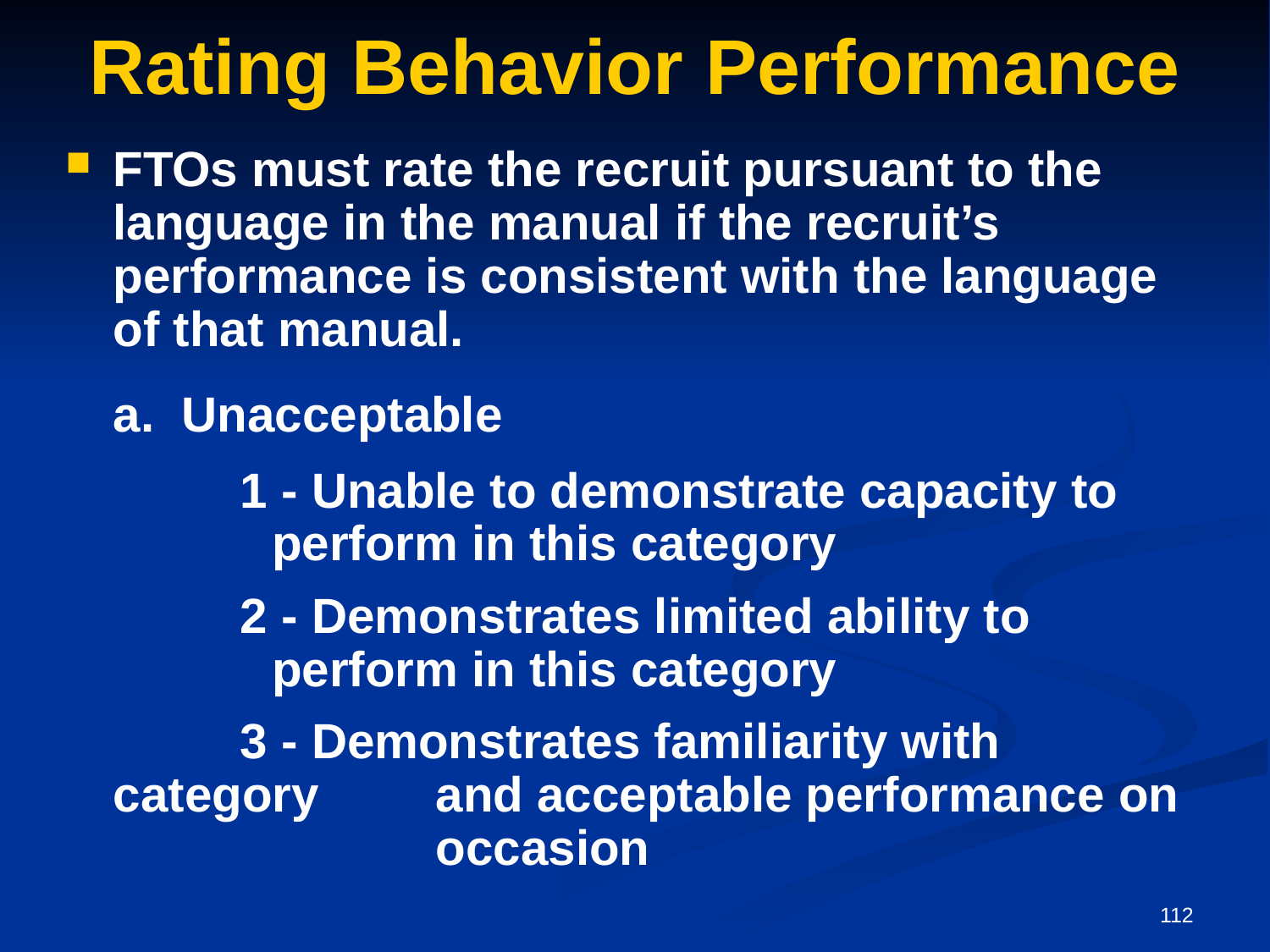

# Rating Behavior Performance
FTOs must rate the recruit pursuant to the language in the manual if the recruit’s performance is consistent with the language of that manual.

	a.  Unacceptable

		1 - Unable to demonstrate capacity to
               perform in this category

		2 - Demonstrates limited ability to
               perform in this category

		3 - Demonstrates familiarity with category 	     and acceptable performance on 		     occasion
112